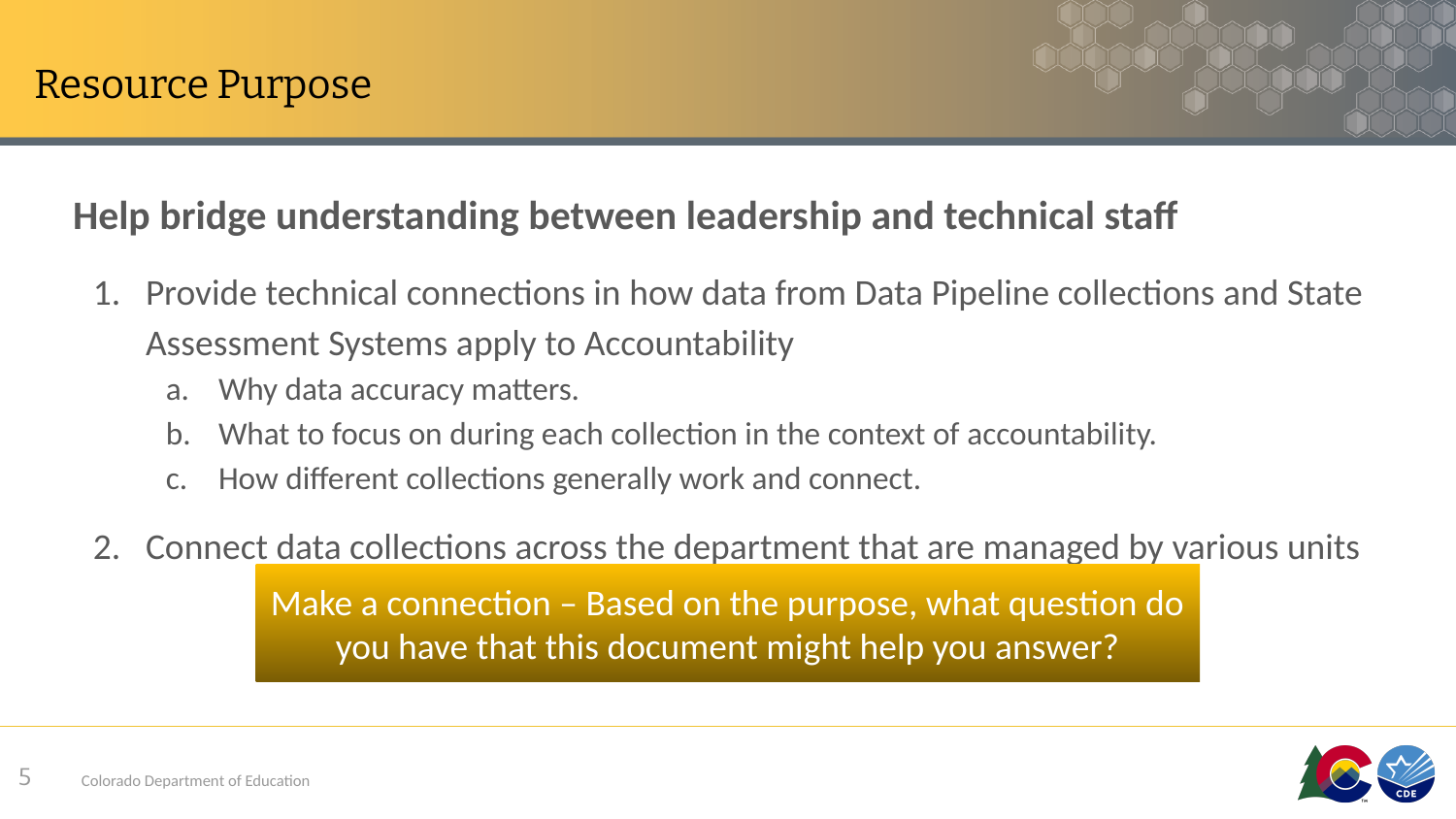

# Resource Purpose
Help bridge understanding between leadership and technical staff
Provide technical connections in how data from Data Pipeline collections and State Assessment Systems apply to Accountability
Why data accuracy matters.
What to focus on during each collection in the context of accountability.
How different collections generally work and connect.
Connect data collections across the department that are managed by various units

Make a connection – Based on the purpose, what question do you have that this document might help you answer?
5